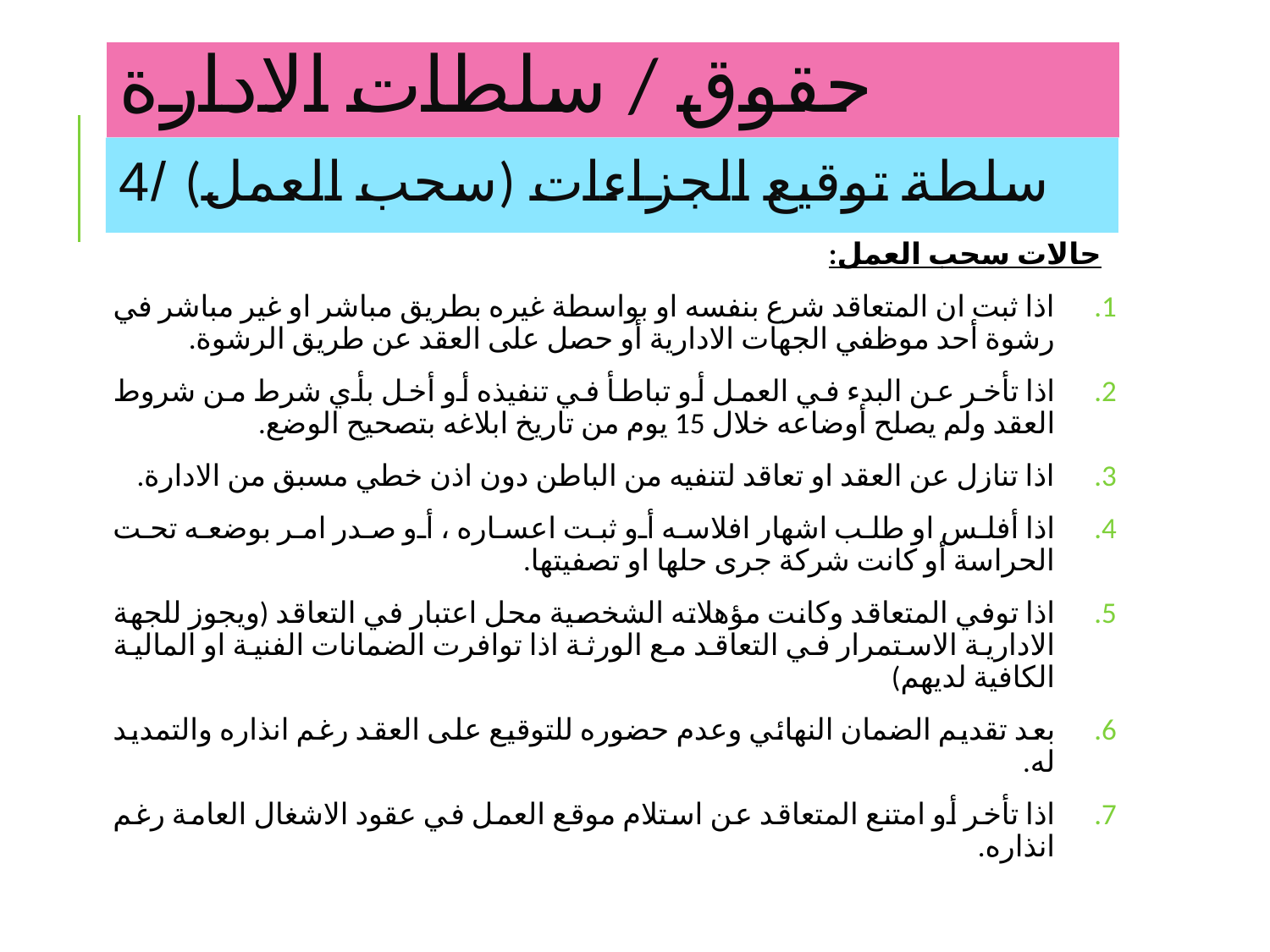

# حقوق / سلطات الادارة
4/ سلطة توقيع الجزاءات (سحب العمل)
حالات سحب العمل:
اذا ثبت ان المتعاقد شرع بنفسه او بواسطة غيره بطريق مباشر او غير مباشر في رشوة أحد موظفي الجهات الادارية أو حصل على العقد عن طريق الرشوة.
اذا تأخر عن البدء في العمل أو تباطأ في تنفيذه أو أخل بأي شرط من شروط العقد ولم يصلح أوضاعه خلال 15 يوم من تاريخ ابلاغه بتصحيح الوضع.
اذا تنازل عن العقد او تعاقد لتنفيه من الباطن دون اذن خطي مسبق من الادارة.
اذا أفلس او طلب اشهار افلاسه أو ثبت اعساره ، أو صدر امر بوضعه تحت الحراسة أو كانت شركة جرى حلها او تصفيتها.
اذا توفي المتعاقد وكانت مؤهلاته الشخصية محل اعتبار في التعاقد (ويجوز للجهة الادارية الاستمرار في التعاقد مع الورثة اذا توافرت الضمانات الفنية او المالية الكافية لديهم)
بعد تقديم الضمان النهائي وعدم حضوره للتوقيع على العقد رغم انذاره والتمديد له.
اذا تأخر أو امتنع المتعاقد عن استلام موقع العمل في عقود الاشغال العامة رغم انذاره.